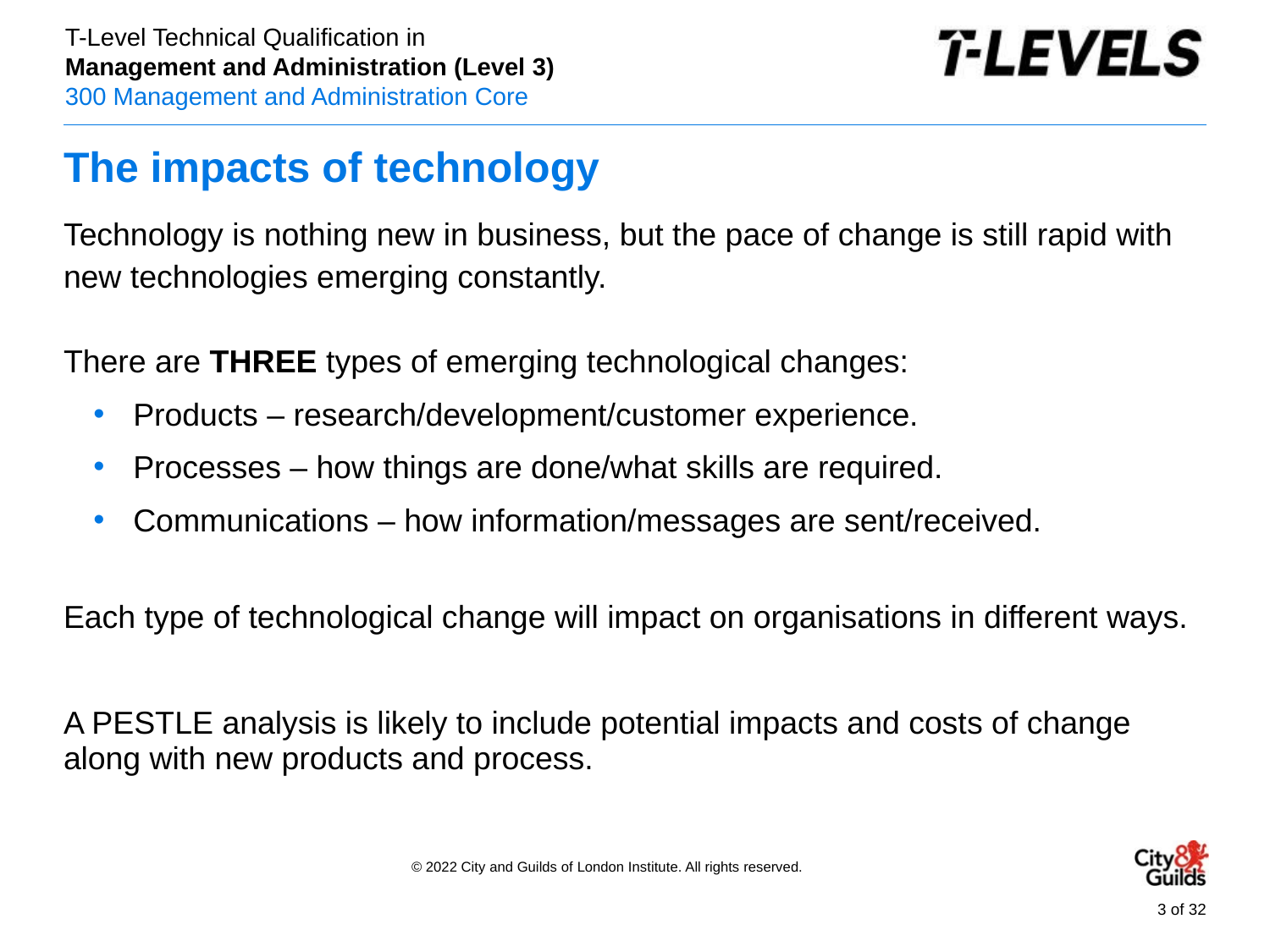

# The impacts of technology
Technology is nothing new in business, but the pace of change is still rapid with new technologies emerging constantly.

There are THREE types of emerging technological changes:
Products – research/development/customer experience.
Processes – how things are done/what skills are required.
Communications – how information/messages are sent/received.

Each type of technological change will impact on organisations in different ways.

A PESTLE analysis is likely to include potential impacts and costs of change along with new products and process.